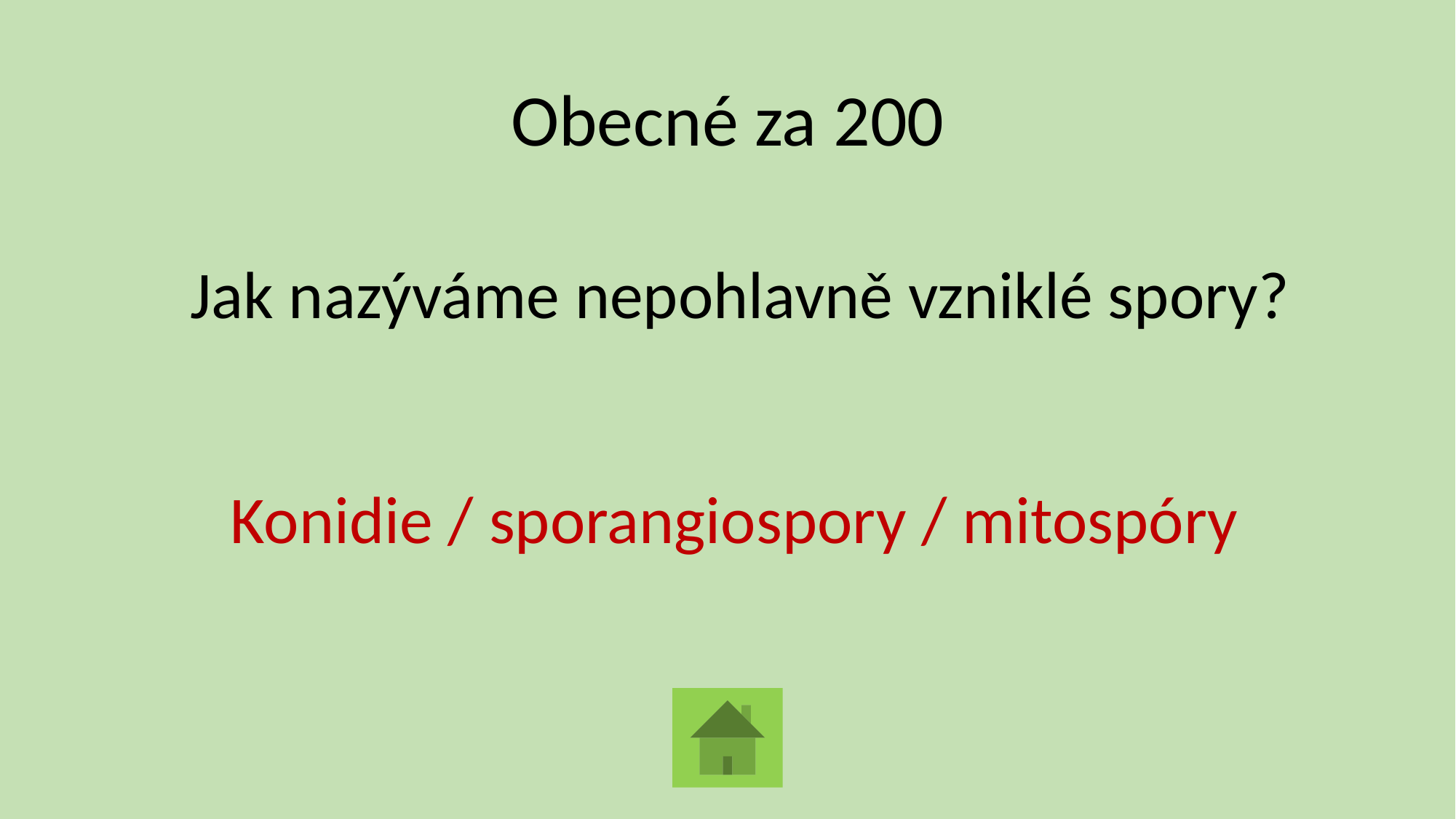

# Obecné za 200
Jak nazýváme nepohlavně vzniklé spory?
Konidie / sporangiospory / mitospóry